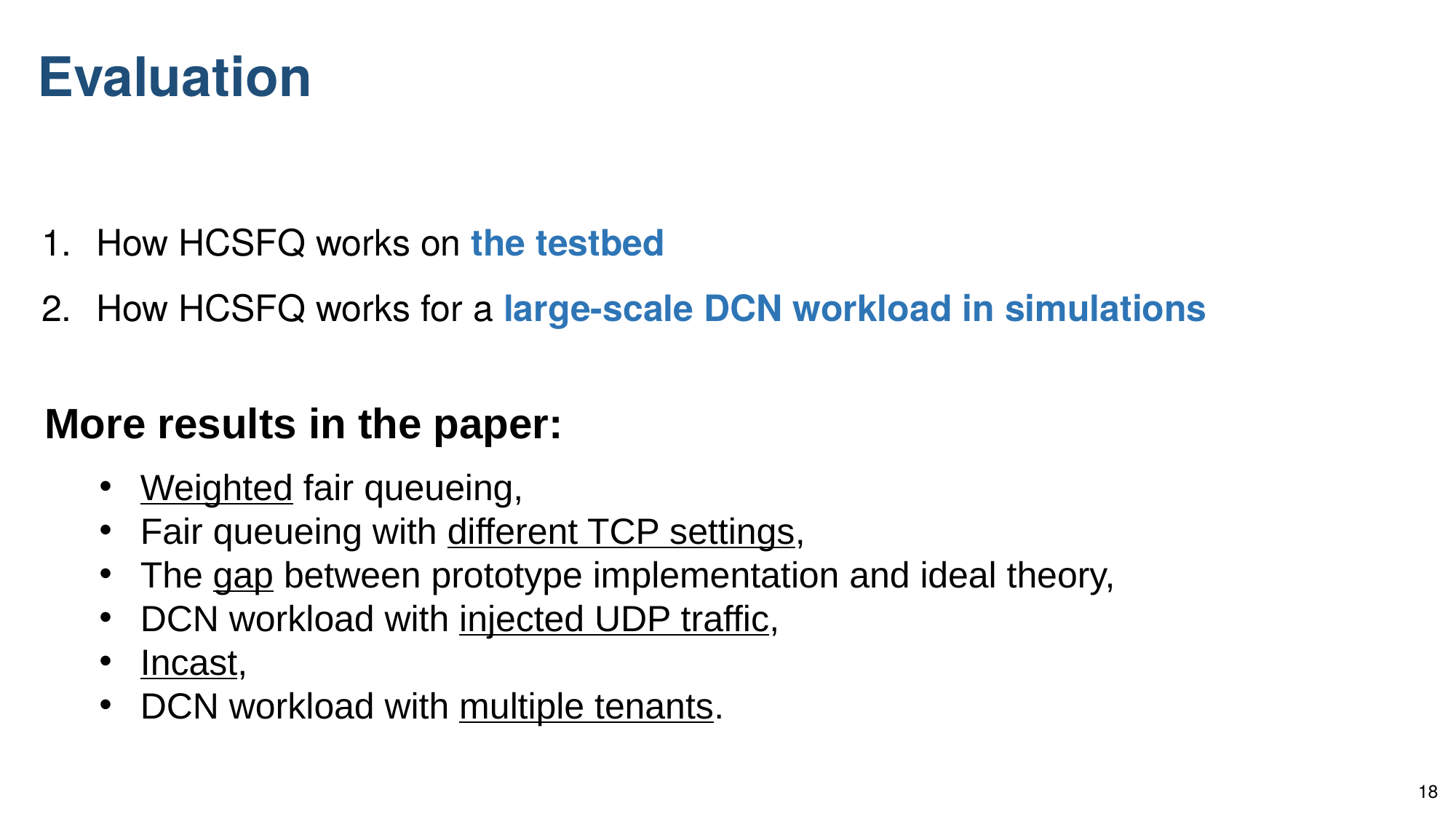

Evaluation
How HCSFQ works on the testbed
How HCSFQ works for a large-scale DCN workload in simulations
More results in the paper:
Weighted fair queueing,
Fair queueing with different TCP settings,
The gap between prototype implementation and ideal theory,
DCN workload with injected UDP traffic,
Incast,
DCN workload with multiple tenants.
18